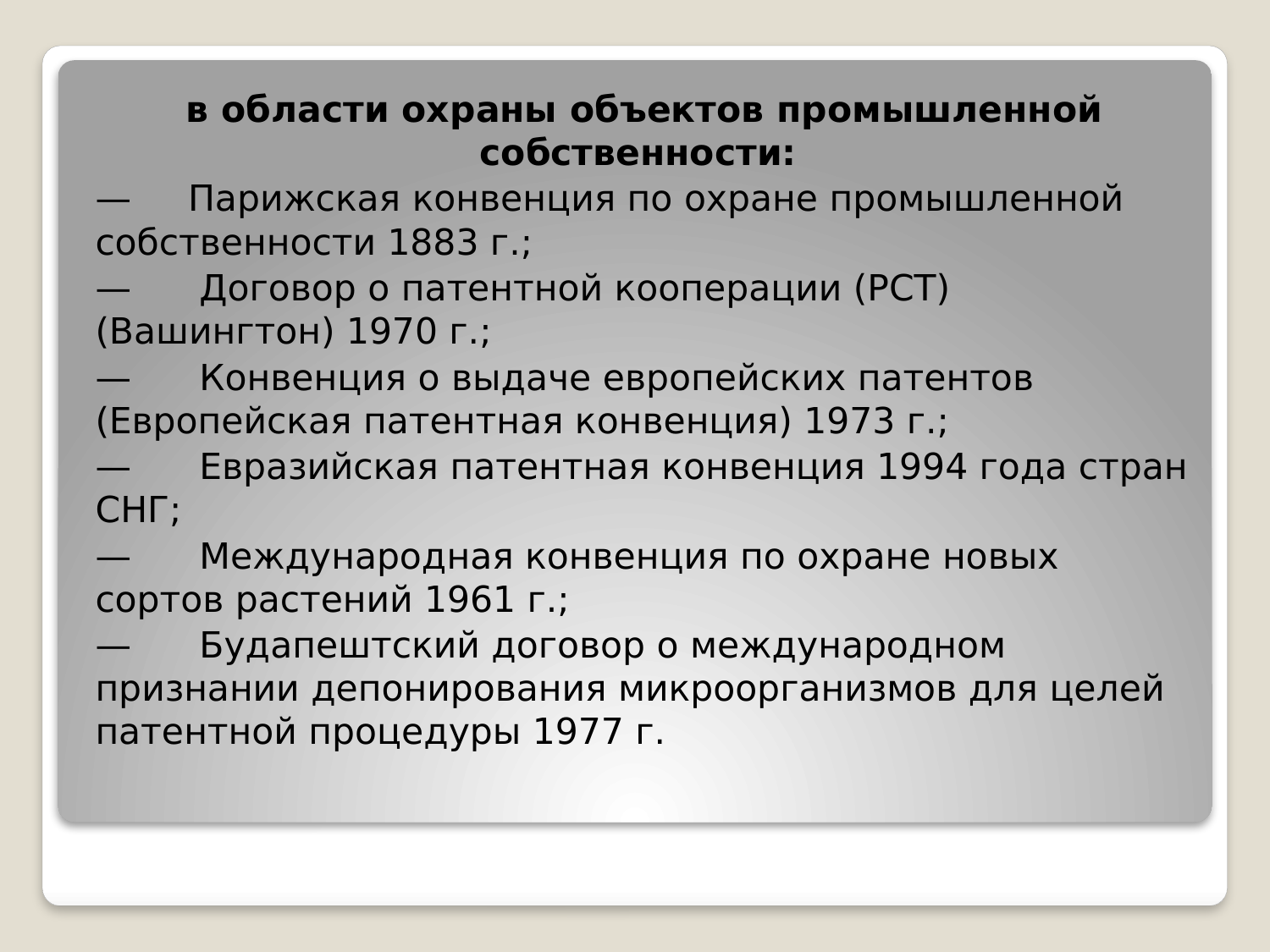

в области охраны объектов промышленной собственности:
—	Парижская конвенция по охране промышленной собственности 1883 г.;
—	 Договор о патентной кооперации (РСТ) (Вашингтон) 1970 г.;
—	 Конвенция о выдаче европейских патентов (Европейская патентная конвенция) 1973 г.;
—	 Евразийская патентная конвенция 1994 года стран СНГ;
—	 Международная конвенция по охране новых сортов растений 1961 г.;
—	 Будапештский договор о международном признании депонирования микроорганизмов для целей патентной процедуры 1977 г.

#